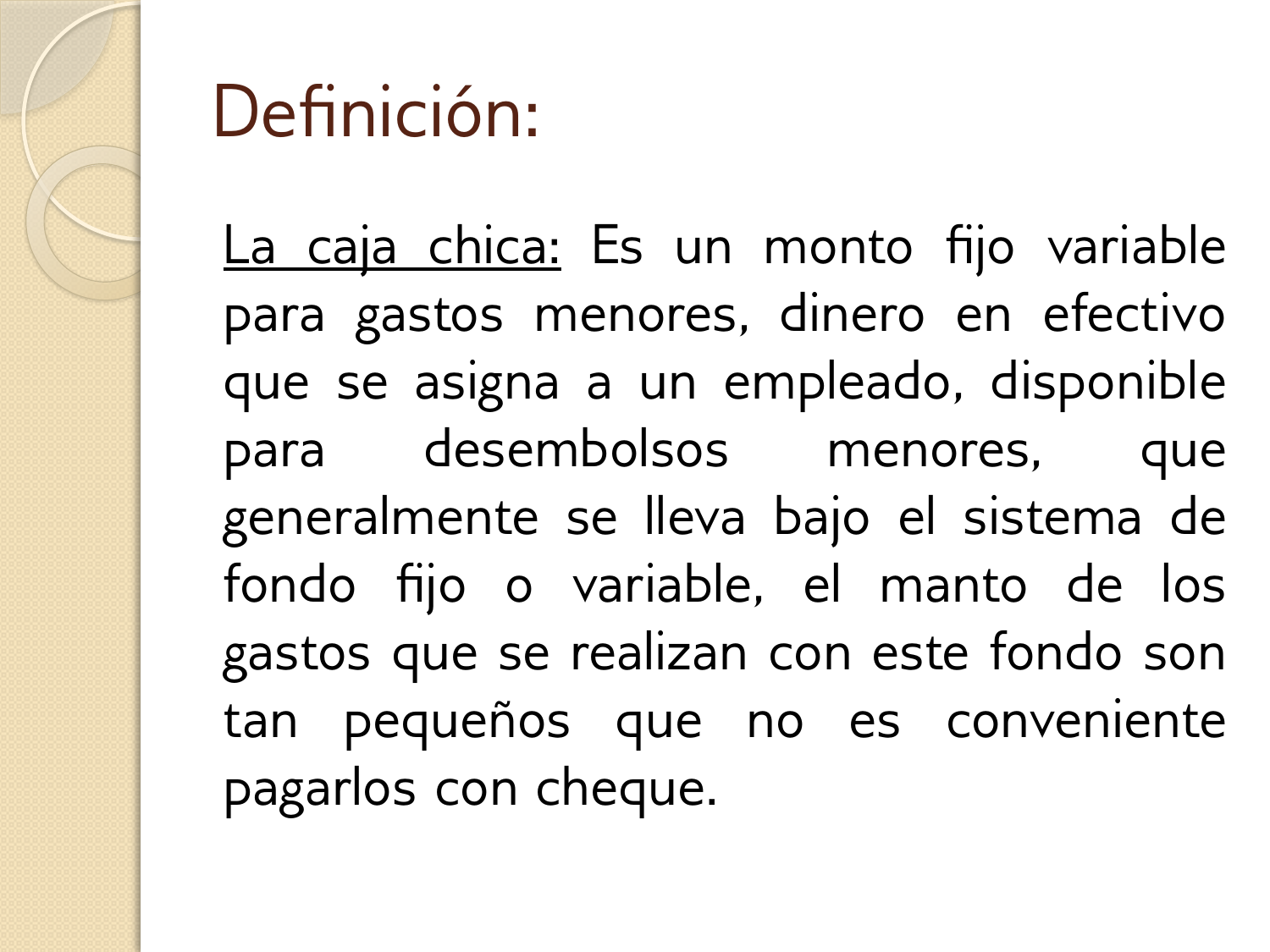

# Definición:
La caja chica: Es un monto fijo variable para gastos menores, dinero en efectivo que se asigna a un empleado, disponible para desembolsos menores, que generalmente se lleva bajo el sistema de fondo fijo o variable, el manto de los gastos que se realizan con este fondo son tan pequeños que no es conveniente pagarlos con cheque.